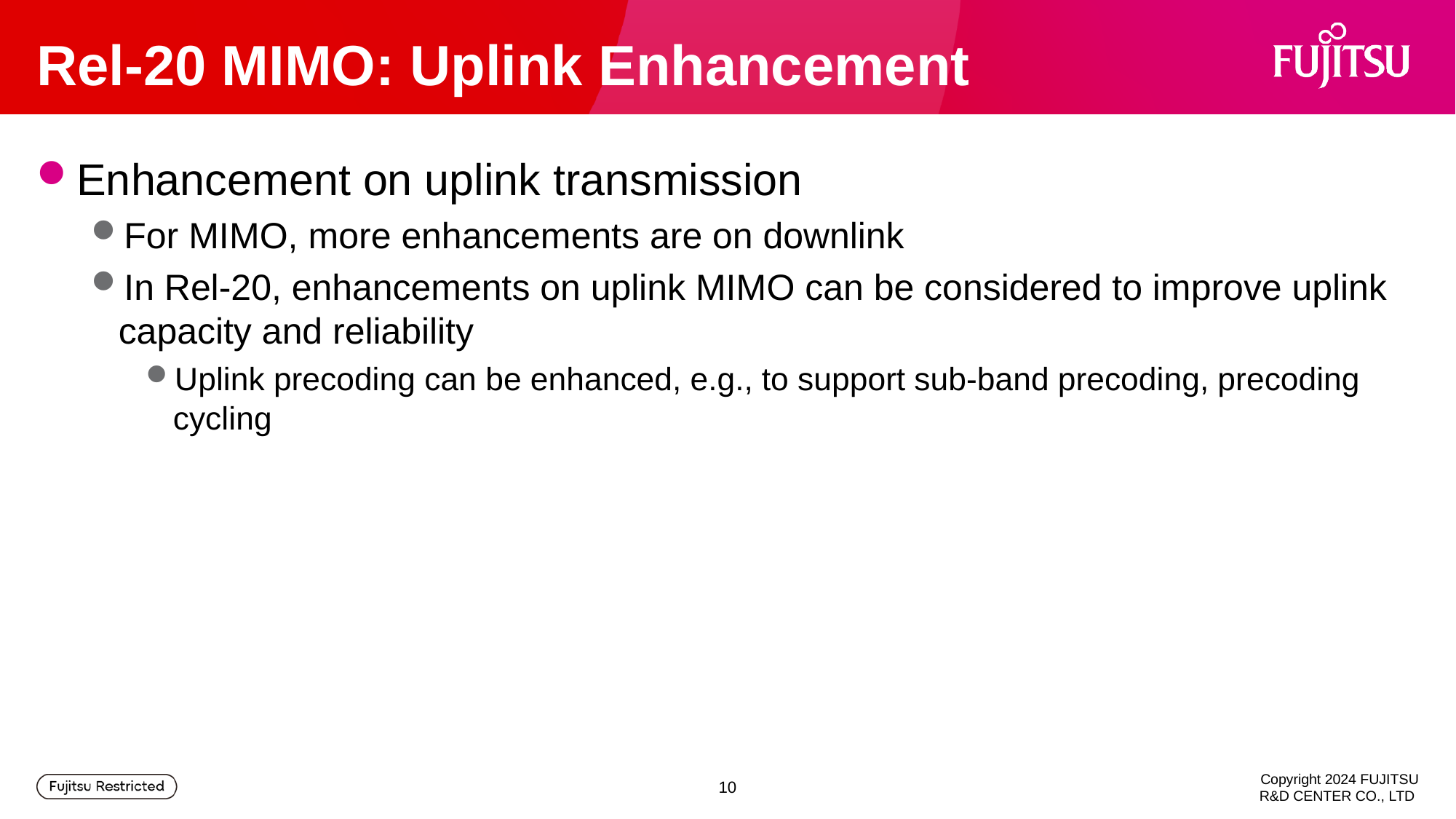

# Rel-20 MIMO: Uplink Enhancement
Enhancement on uplink transmission
For MIMO, more enhancements are on downlink
In Rel-20, enhancements on uplink MIMO can be considered to improve uplink capacity and reliability
Uplink precoding can be enhanced, e.g., to support sub-band precoding, precoding cycling
10
Copyright 2024 FUJITSU R&D CENTER CO., LTD